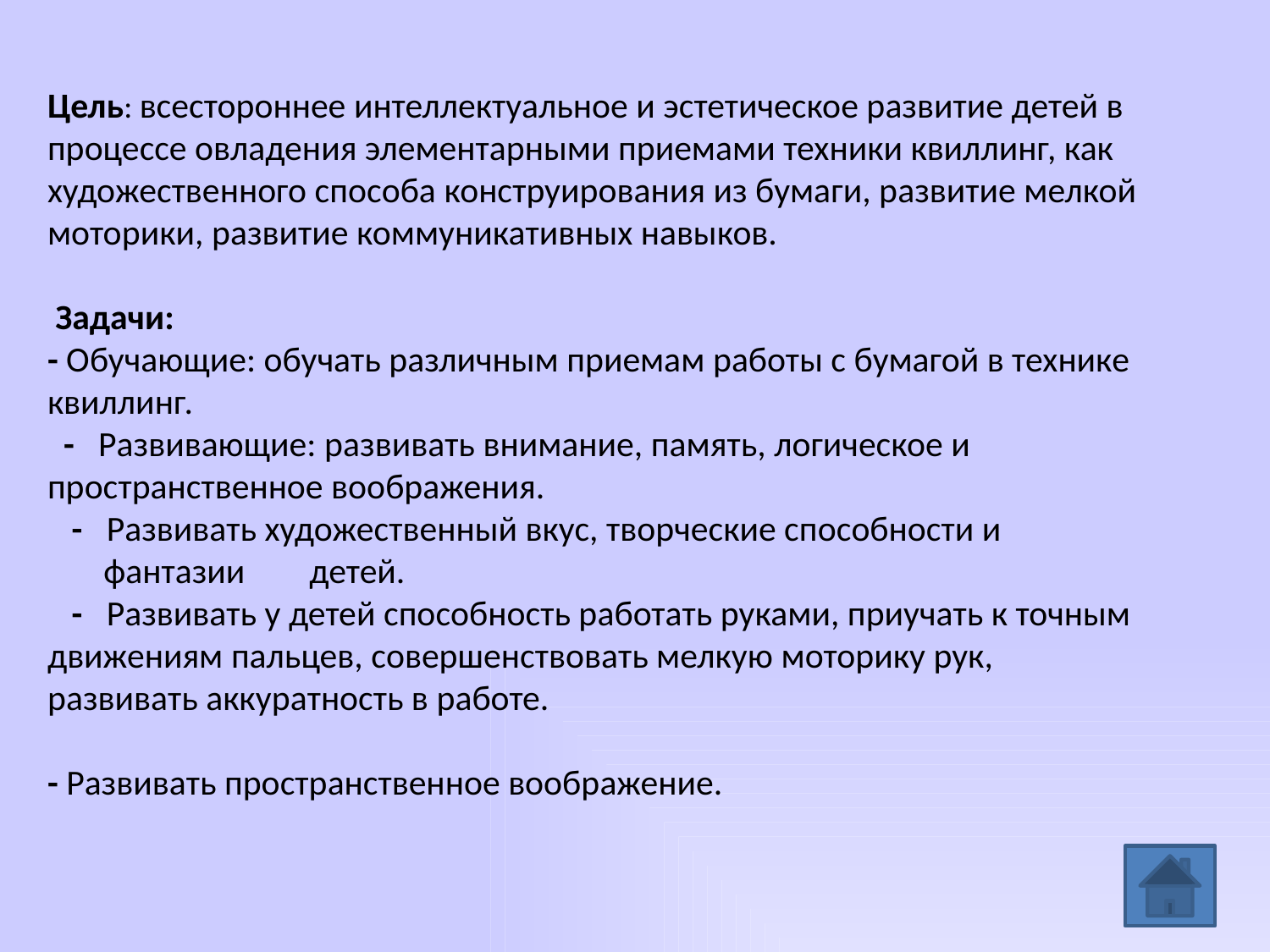

Цель: всестороннее интеллектуальное и эстетическое развитие детей в процессе овладения элементарными приемами техники квиллинг, как художественного способа конструирования из бумаги, развитие мелкой моторики, развитие коммуникативных навыков.

 Задачи:
- Обучающие: обучать различным приемам работы с бумагой в технике квиллинг.
  -   Развивающие: развивать внимание, память, логическое и пространственное воображения.
   -   Развивать художественный вкус, творческие способности и
       фантазии        детей.
   -   Развивать у детей способность работать руками, приучать к точным движениям пальцев, совершенствовать мелкую моторику рук, развивать аккуратность в работе.

- Развивать пространственное воображение.